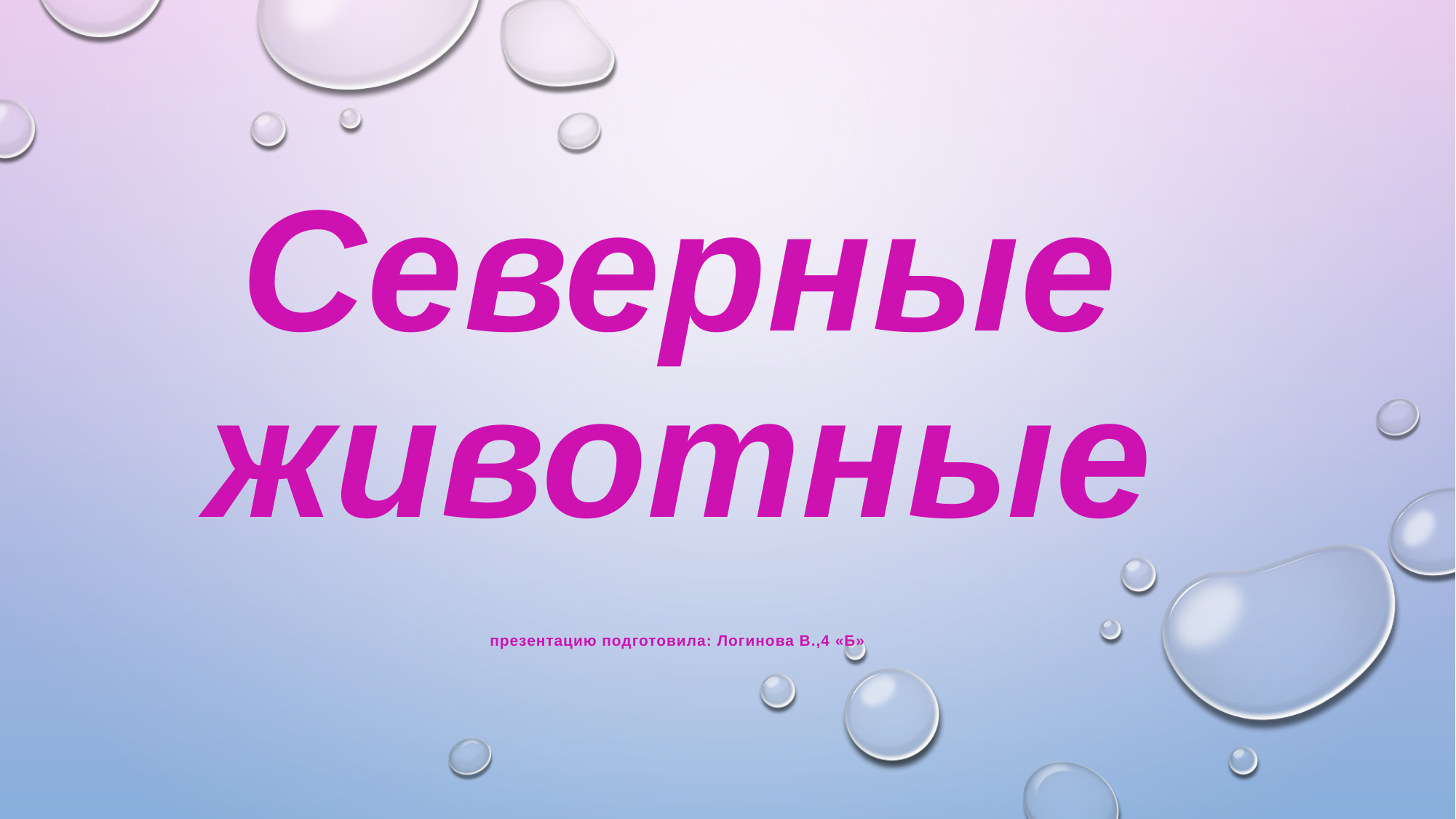

# Северные животные презентацию подготовила: Логинова В.,4 «Б»